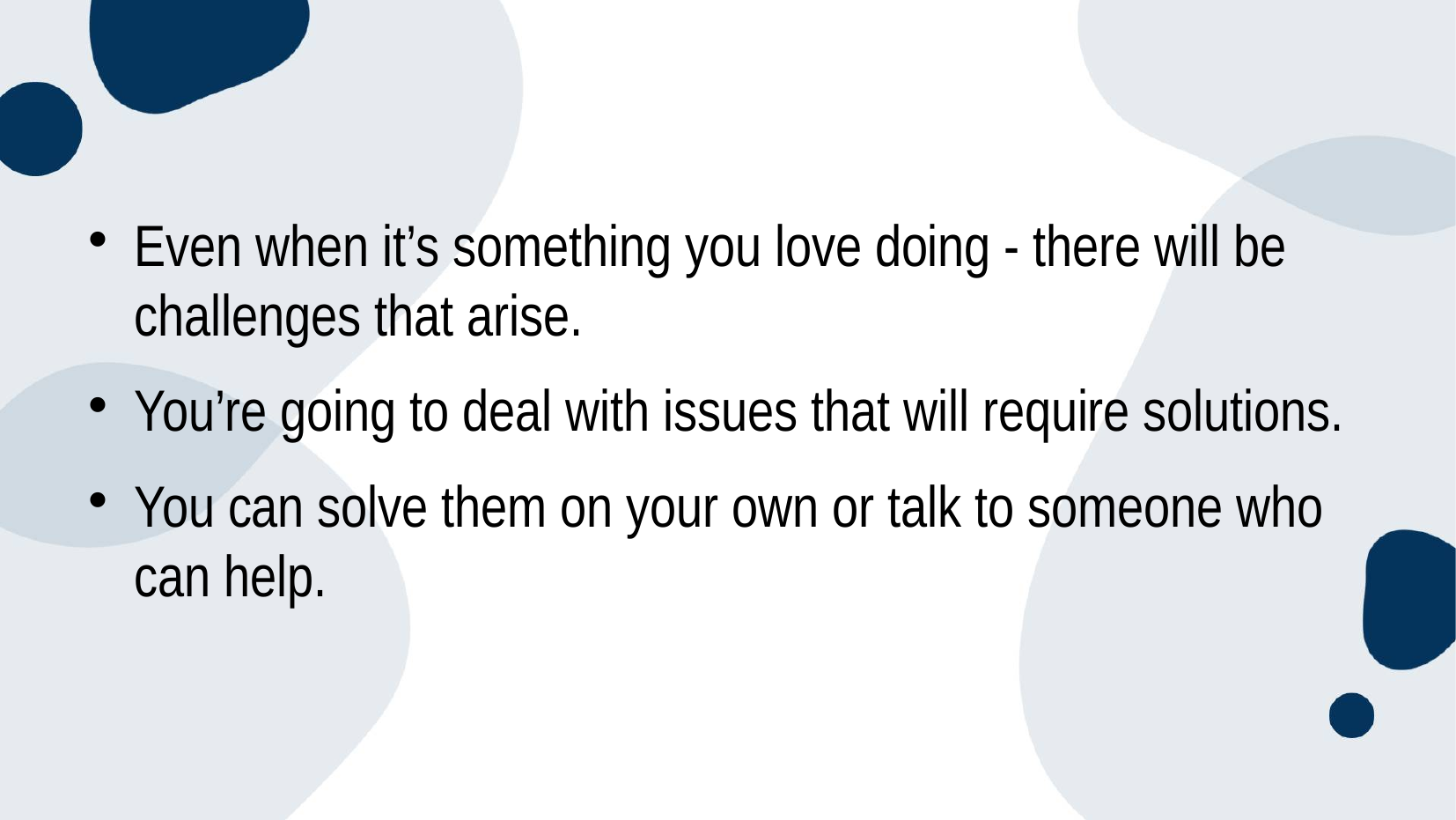

#
Even when it’s something you love doing - there will be challenges that arise.
You’re going to deal with issues that will require solutions.
You can solve them on your own or talk to someone who can help.